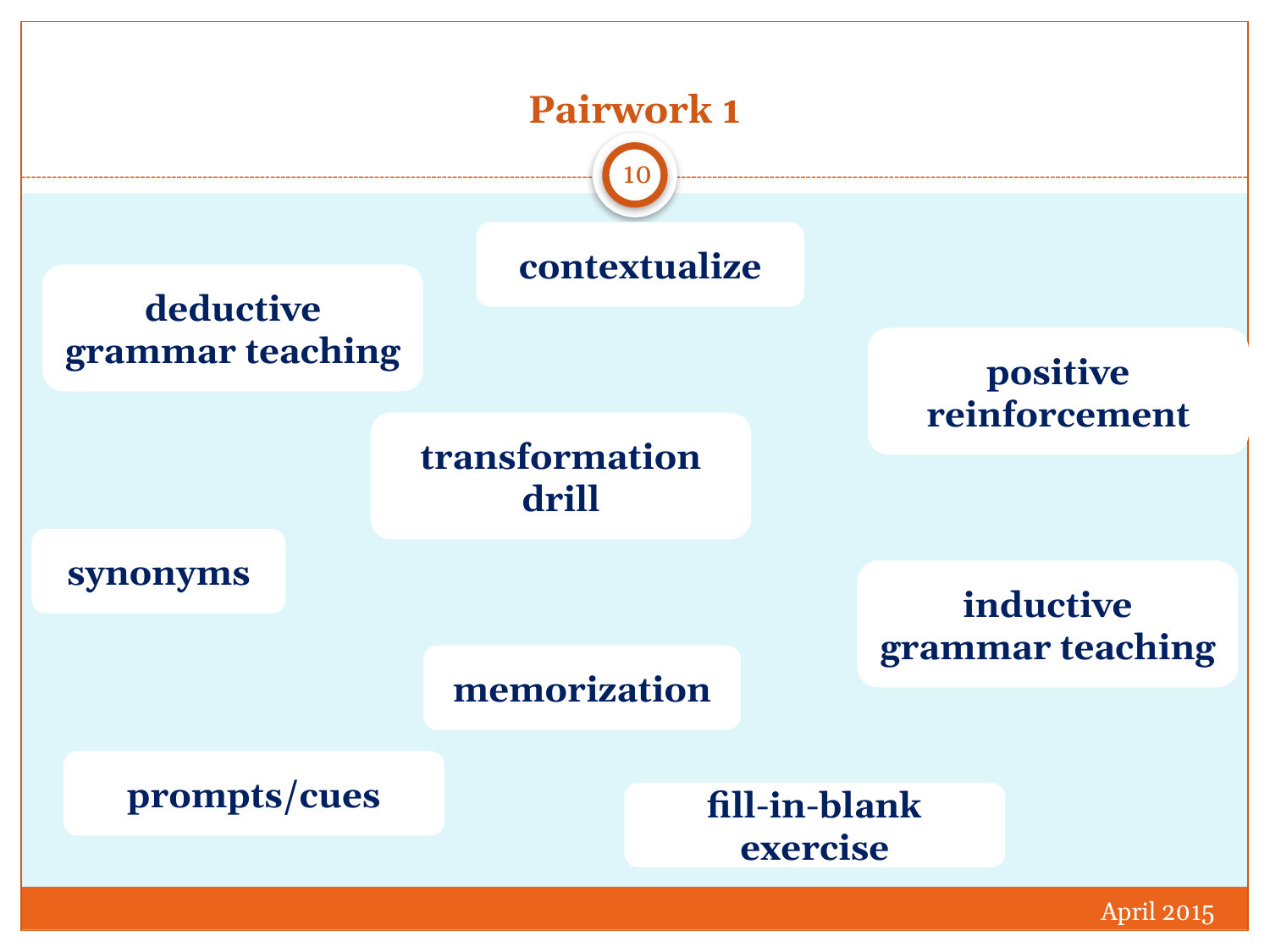

# Pairwork 1
10

contextualize
deductive grammar teaching
positive reinforcement
transformation drill
synonyms
inductive grammar teaching
memorization
prompts/cues
fill-in-blank exercise
April 2015